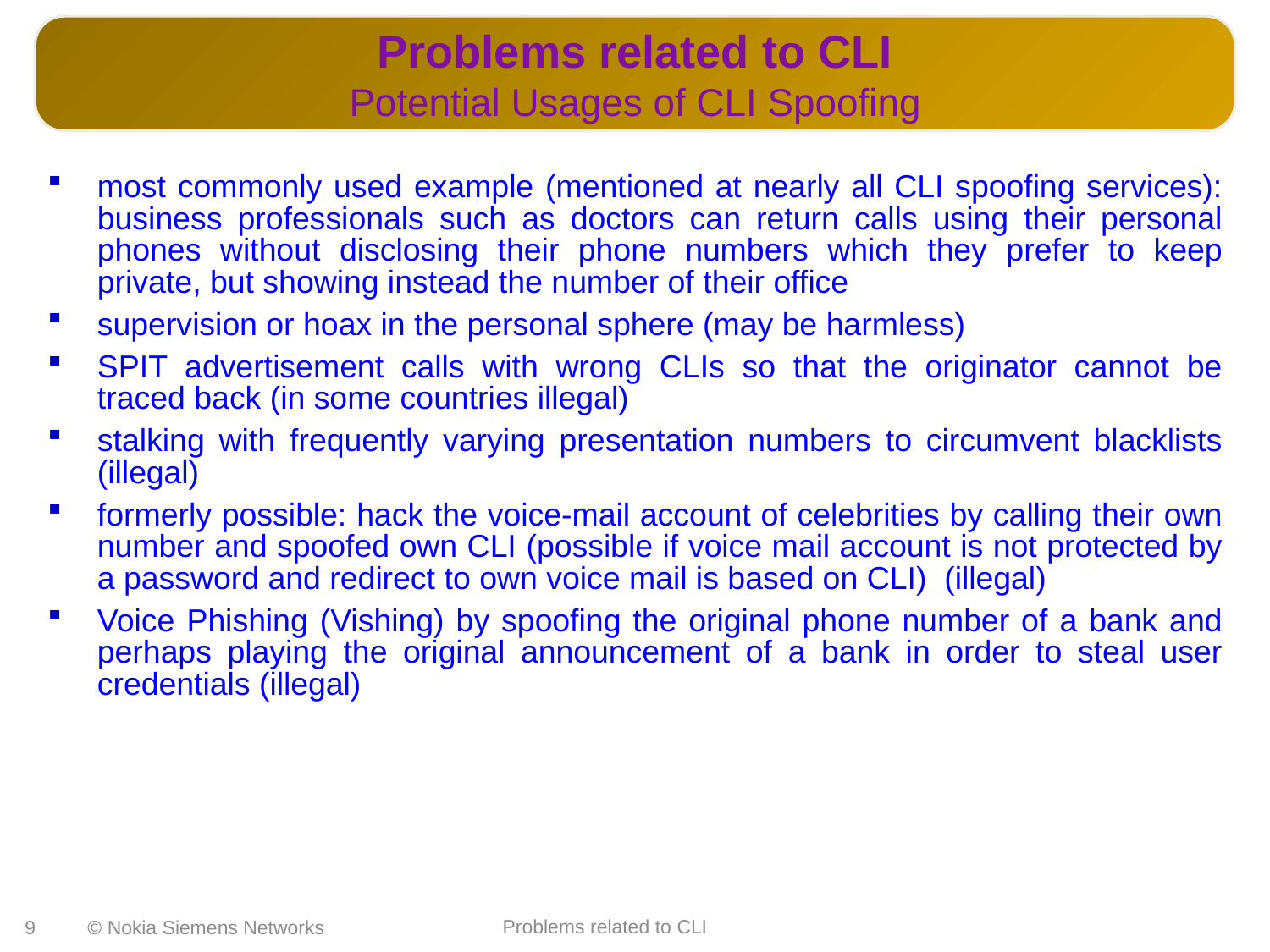

Problems related to CLI
Potential Usages of CLI Spoofing
most commonly used example (mentioned at nearly all CLI spoofing services): business professionals such as doctors can return calls using their personal phones without disclosing their phone numbers which they prefer to keep private, but showing instead the number of their office
supervision or hoax in the personal sphere (may be harmless)
SPIT advertisement calls with wrong CLIs so that the originator cannot be traced back (in some countries illegal)
stalking with frequently varying presentation numbers to circumvent blacklists (illegal)
formerly possible: hack the voice-mail account of celebrities by calling their own number and spoofed own CLI (possible if voice mail account is not protected by a password and redirect to own voice mail is based on CLI)  (illegal)
Voice Phishing (Vishing) by spoofing the original phone number of a bank and perhaps playing the original announcement of a bank in order to steal user credentials (illegal)